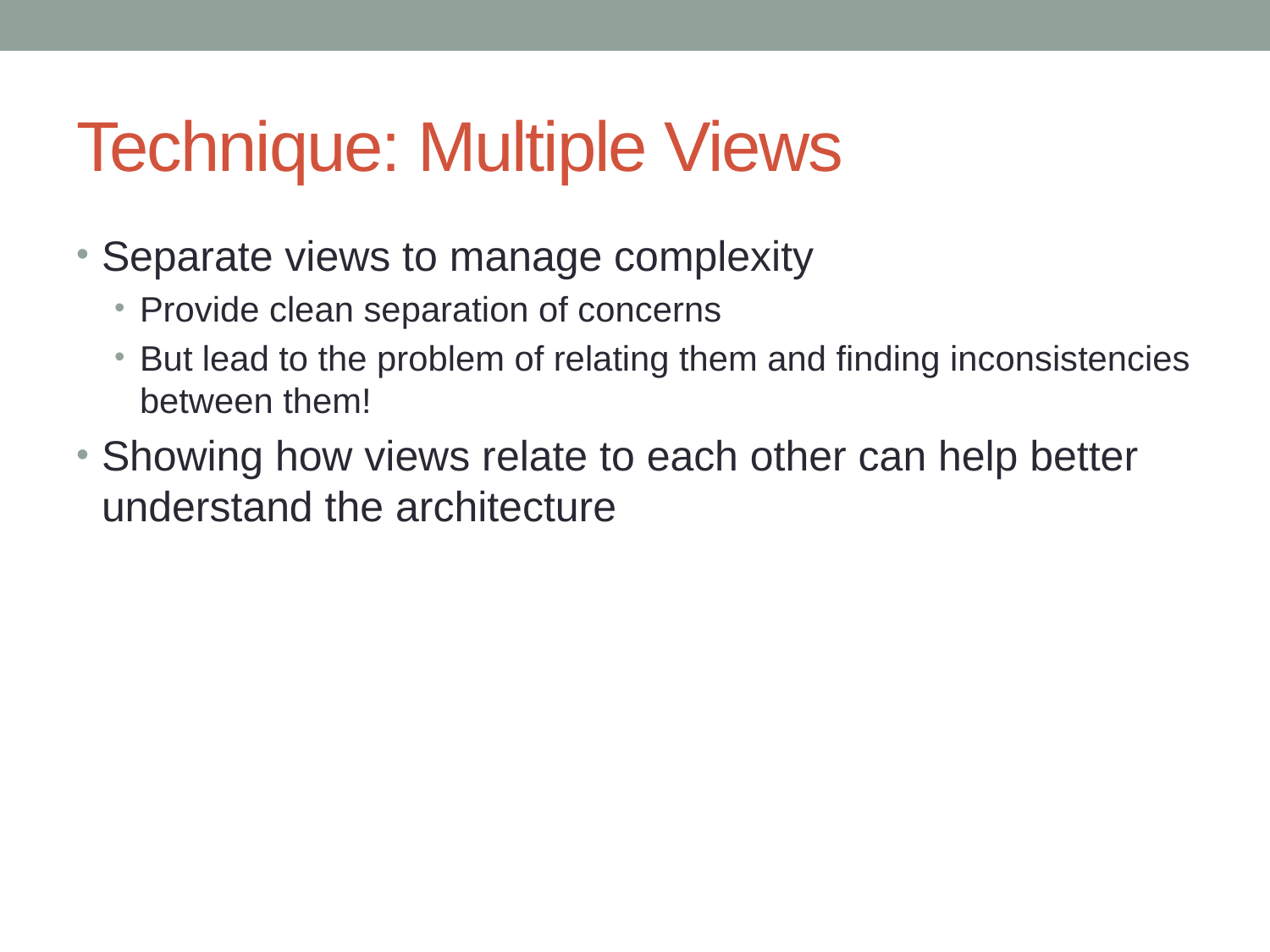

# Technique: Multiple Views
Separate views to manage complexity
Provide clean separation of concerns
But lead to the problem of relating them and finding inconsistencies between them!
Showing how views relate to each other can help better understand the architecture